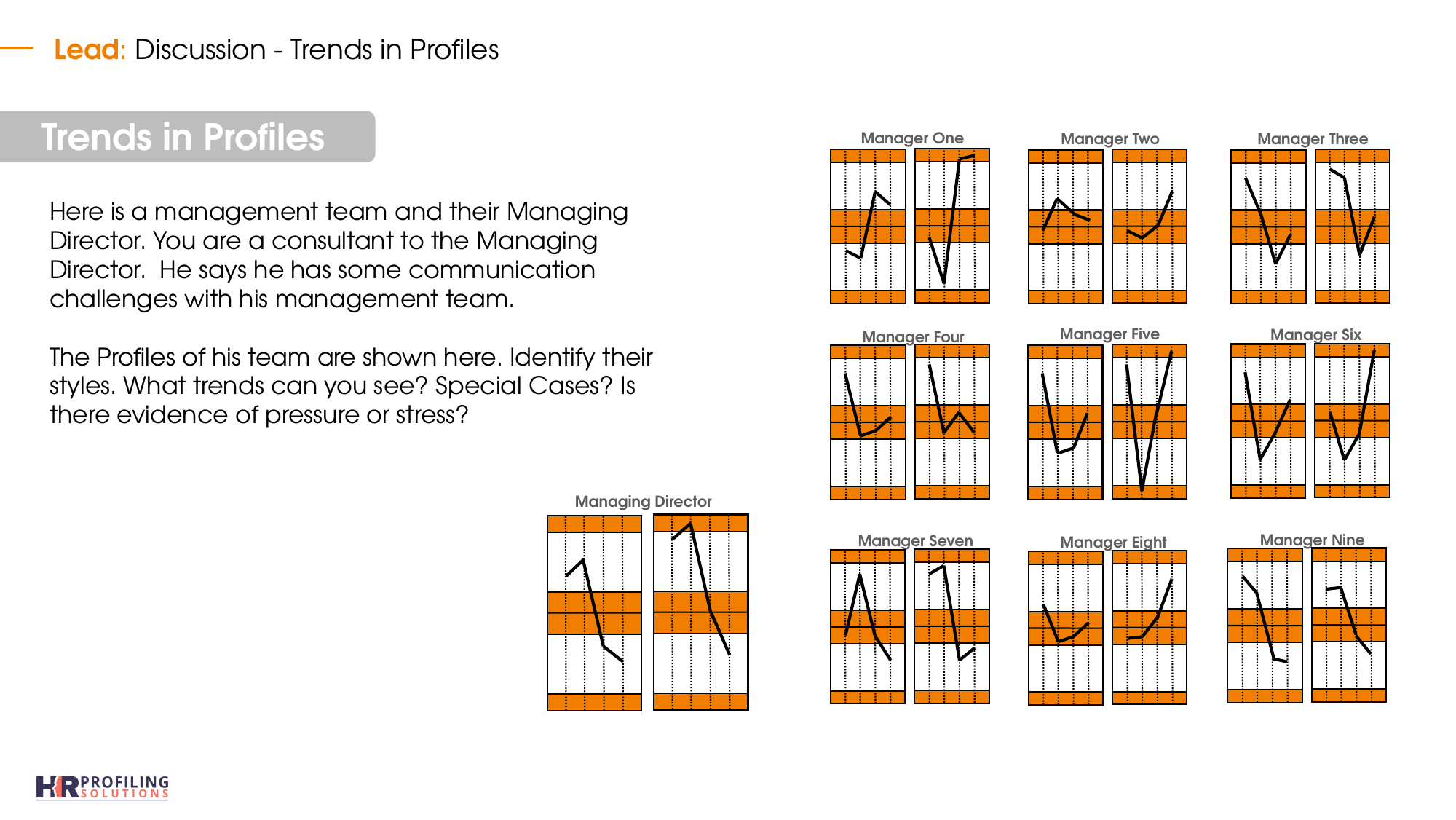

Lead: Discussion - Trends in Profiles
Trends in Profiles

   Manager One

   Manager Two

   Manager Three

Here is a management team and their Managing Director. You are a consultant to the Managing Director.  He says he has some communication challenges with his management team.
The Profiles of his team are shown here. Identify their styles. What trends can you see? Special Cases? Is there evidence of pressure or stress?
   Manager Six

   Manager Four

   Manager Five

Managing Director

   Manager Nine

   Manager Seven

   Manager Eight